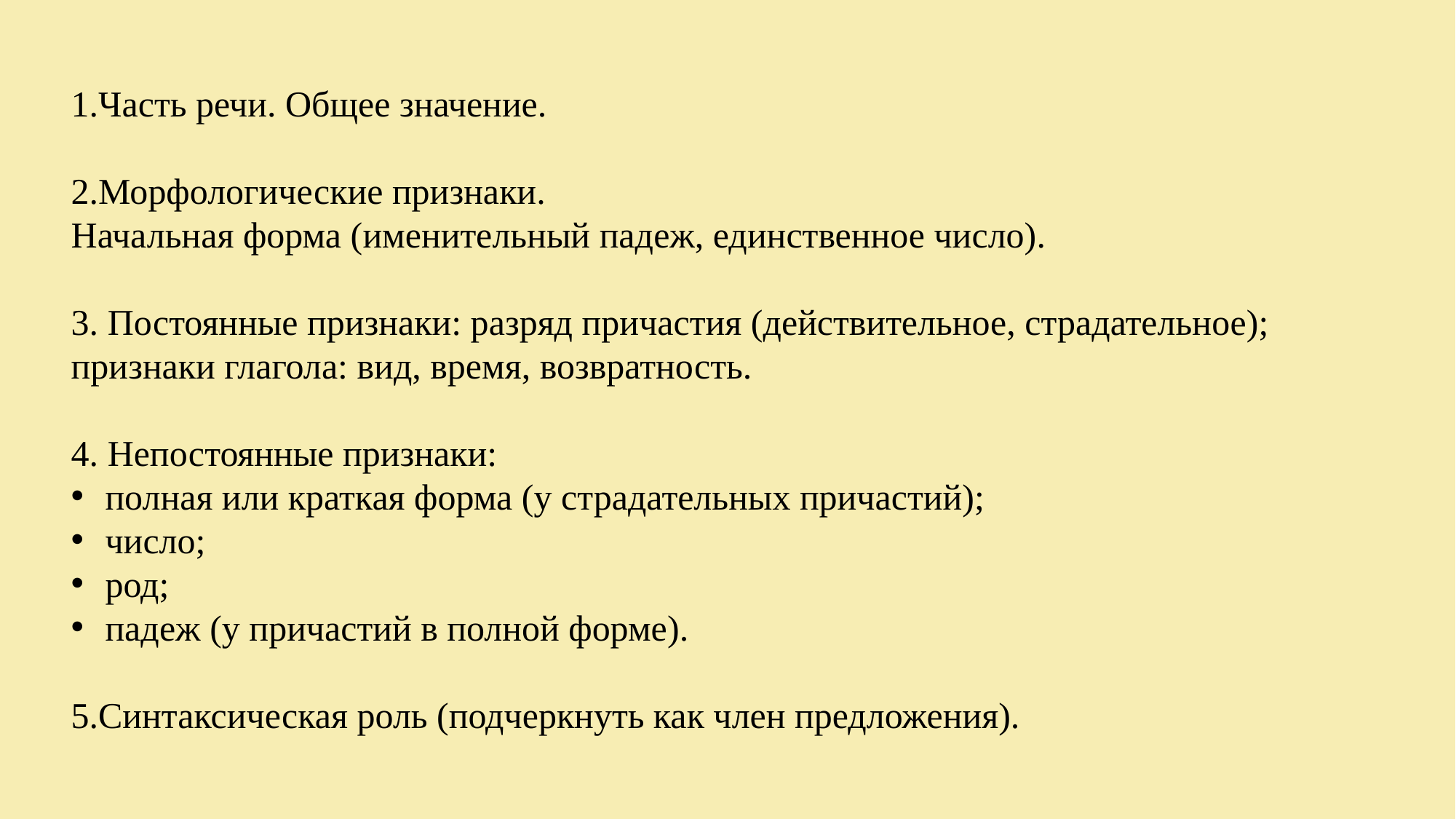

1.Часть речи. Общее значение.

2.Морфологические признаки.
Начальная форма (именительный падеж, единственное число).

3. Постоянные признаки: разряд причастия (действительное, страдательное);
признаки глагола: вид, время, возвратность.

4. Непостоянные признаки:
полная или краткая форма (у страдательных причастий);
число;
род;
падеж (у причастий в полной форме).

5.Синтаксическая роль (подчеркнуть как член предложения).